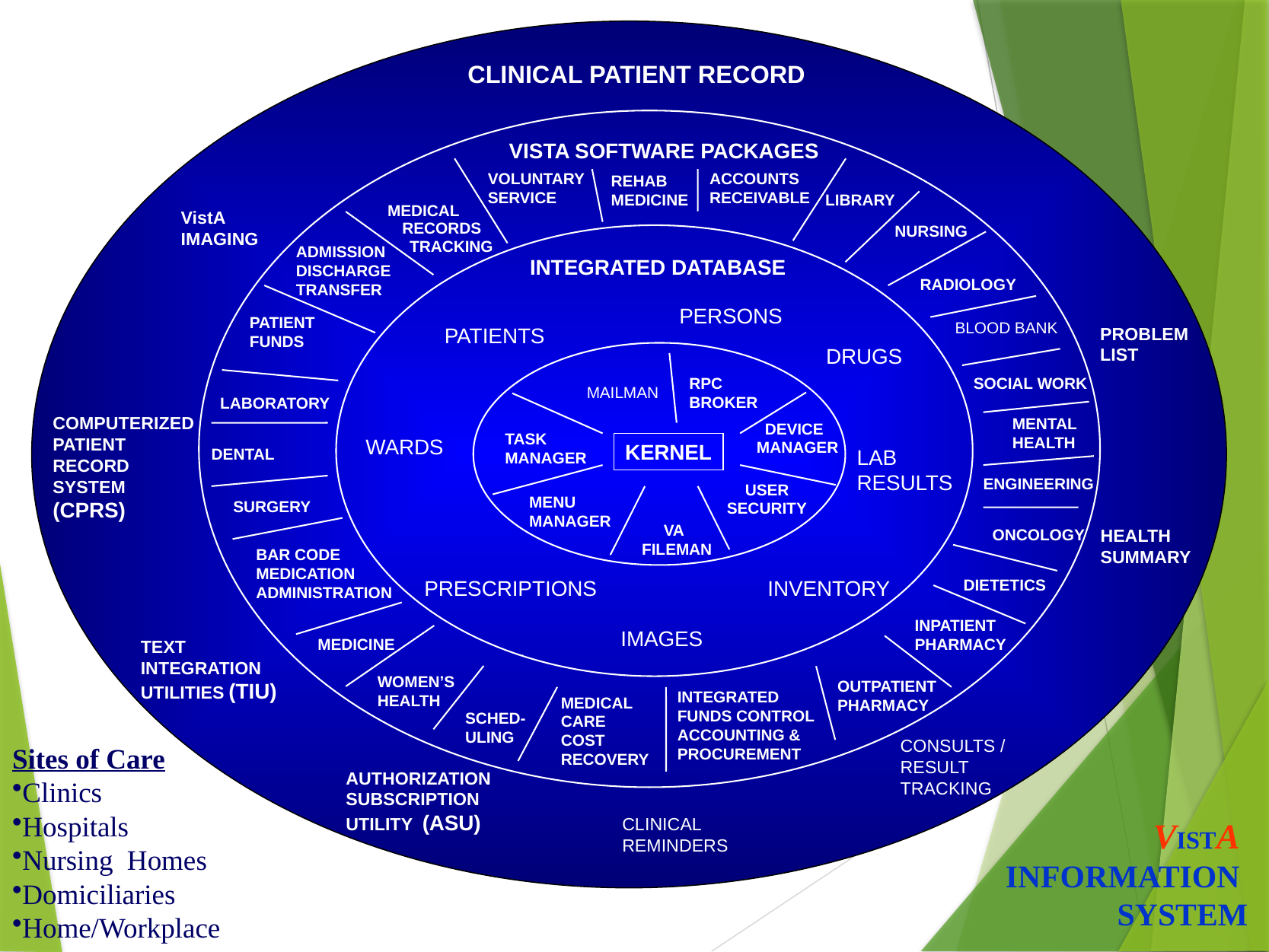

CLINICAL PATIENT RECORD

VISTA SOFTWARE PACKAGES

VOLUNTARY
SERVICE

ACCOUNTS
RECEIVABLE

REHAB
MEDICINE

LIBRARY

MEDICAL
VistA
IMAGING

RECORDS
NURSING

TRACKING

ADMISSION
DISCHARGE
TRANSFER
INTEGRATED DATABASE

RADIOLOGY

PERSONS

BLOOD BANK
PATIENT
FUNDS

PROBLEM
LIST

PATIENTS

DRUGS

SOCIAL WORK
RPC
BROKER
MAILMAN

LABORATORY

COMPUTERIZED
PATIENT
RECORD
SYSTEM
(CPRS)

MENTAL
HEALTH

DEVICE

TASK
MANAGER

KERNEL
WARDS
MANAGER
DENTAL
LAB
RESULTS

ENGINEERING

USER
MENU
MANAGER

SURGERY

SECURITY

     VA
FILEMAN

ONCOLOGY
HEALTH
SUMMARY
BAR CODE
MEDICATION
ADMINISTRATION

INVENTORY
DIETETICS
PRESCRIPTIONS

INPATIENT
PHARMACY

IMAGES

MEDICINE
TEXT
INTEGRATION
UTILITIES (TIU)

WOMEN’S
HEALTH

OUTPATIENT
PHARMACY

MEDICAL CARE
COST RECOVERY

INTEGRATED
FUNDS CONTROL
ACCOUNTING &
PROCUREMENT

SCHED-ULING
CONSULTS /
RESULT
TRACKING

Sites of Care
Clinics
Hospitals
Nursing  Homes
Domiciliaries
Home/Workplace

AUTHORIZATION SUBSCRIPTION
UTILITY  (ASU)

CLINICAL
REMINDERS
VISTA
INFORMATION
SYSTEM